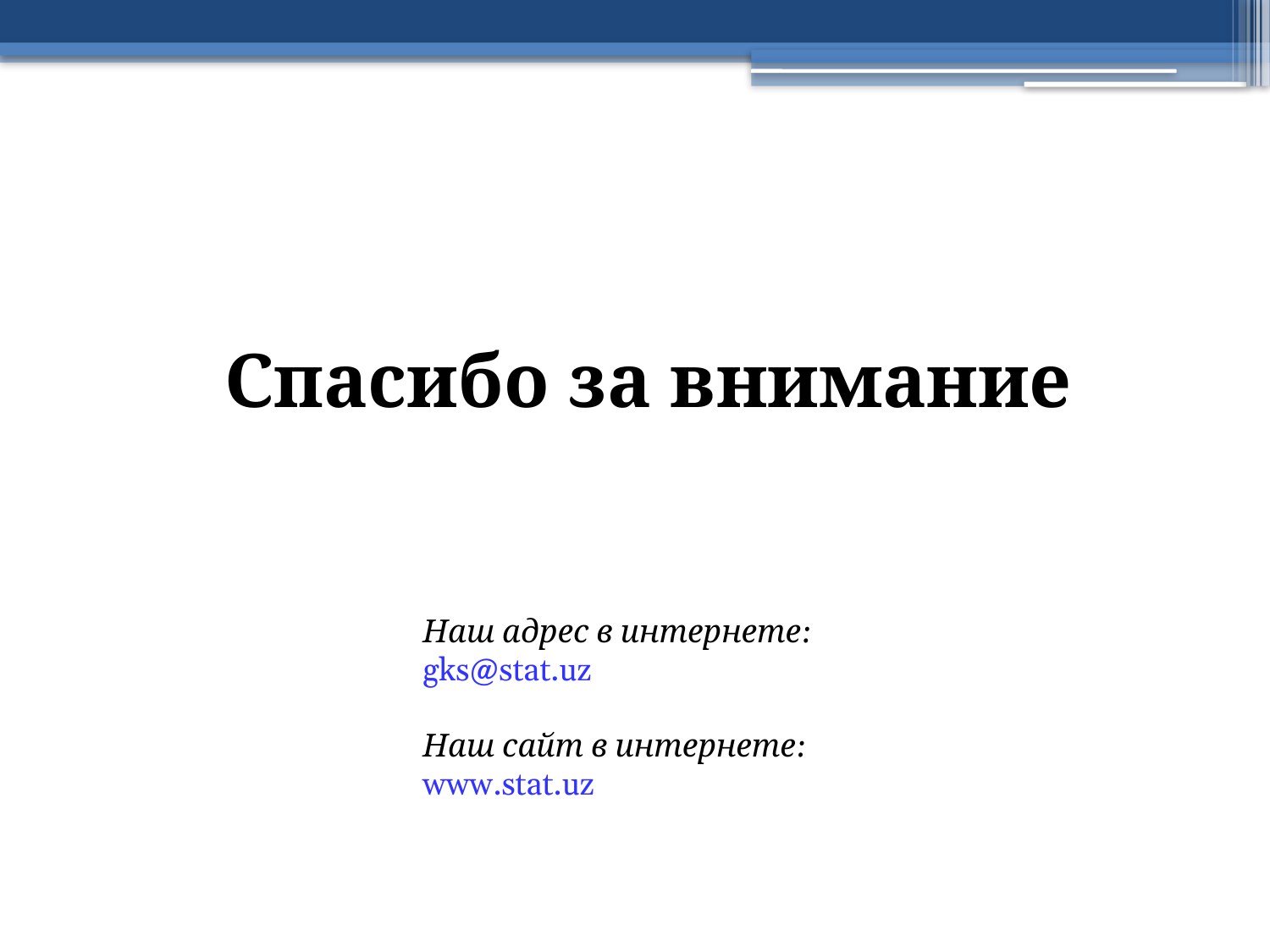

Спасибо за внимание
Наш адрес в интернете:
gks@stat.uz

Наш сайт в интернете:
www.stat.uz